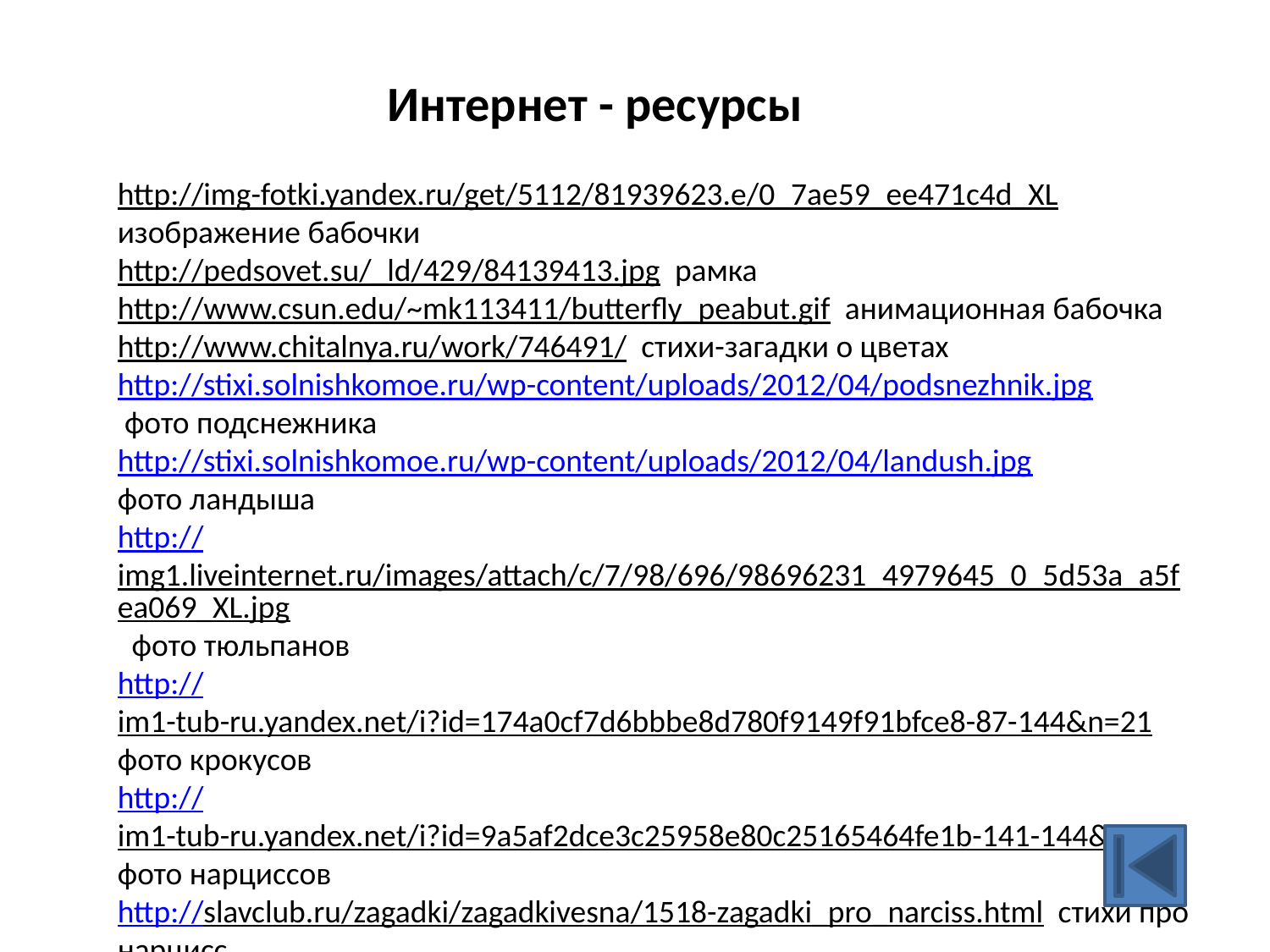

Интернет - ресурсы
http://img-fotki.yandex.ru/get/5112/81939623.e/0_7ae59_ee471c4d_XL изображение бабочки
http://pedsovet.su/_ld/429/84139413.jpg  рамка
http://www.csun.edu/~mk113411/butterfly_peabut.gif  анимационная бабочка
http://www.chitalnya.ru/work/746491/  стихи-загадки о цветах
http://stixi.solnishkomoe.ru/wp-content/uploads/2012/04/podsnezhnik.jpg
 фото подснежника
http://stixi.solnishkomoe.ru/wp-content/uploads/2012/04/landush.jpg
фото ландыша
http://img1.liveinternet.ru/images/attach/c/7/98/696/98696231_4979645_0_5d53a_a5fea069_XL.jpg  фото тюльпанов
http://im1-tub-ru.yandex.net/i?id=174a0cf7d6bbbe8d780f9149f91bfce8-87-144&n=21 фото крокусов
http://im1-tub-ru.yandex.net/i?id=9a5af2dce3c25958e80c25165464fe1b-141-144&n=21 фото нарциссов
http://slavclub.ru/zagadki/zagadkivesna/1518-zagadki_pro_narciss.html  стихи про нарцисс
http://s42.radikal.ru/i096/1307/c2/6a5218471b74.jpg  букет цветов